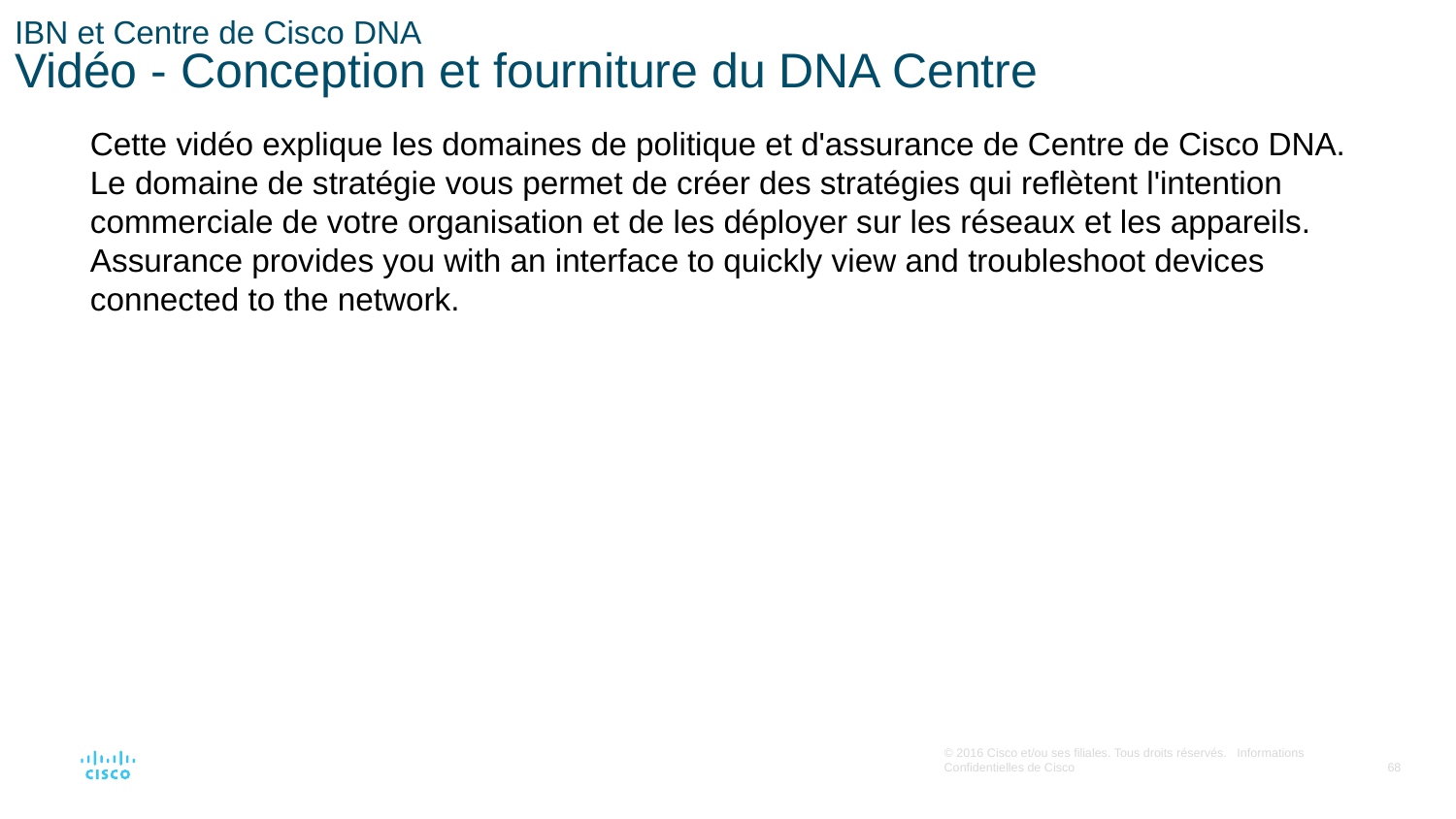

# IBN et Centre de Cisco DNA Vidéo - Conception et fourniture du DNA Centre
Cette vidéo explique les domaines de politique et d'assurance de Centre de Cisco DNA. Le domaine de stratégie vous permet de créer des stratégies qui reflètent l'intention commerciale de votre organisation et de les déployer sur les réseaux et les appareils. Assurance provides you with an interface to quickly view and troubleshoot devices connected to the network.